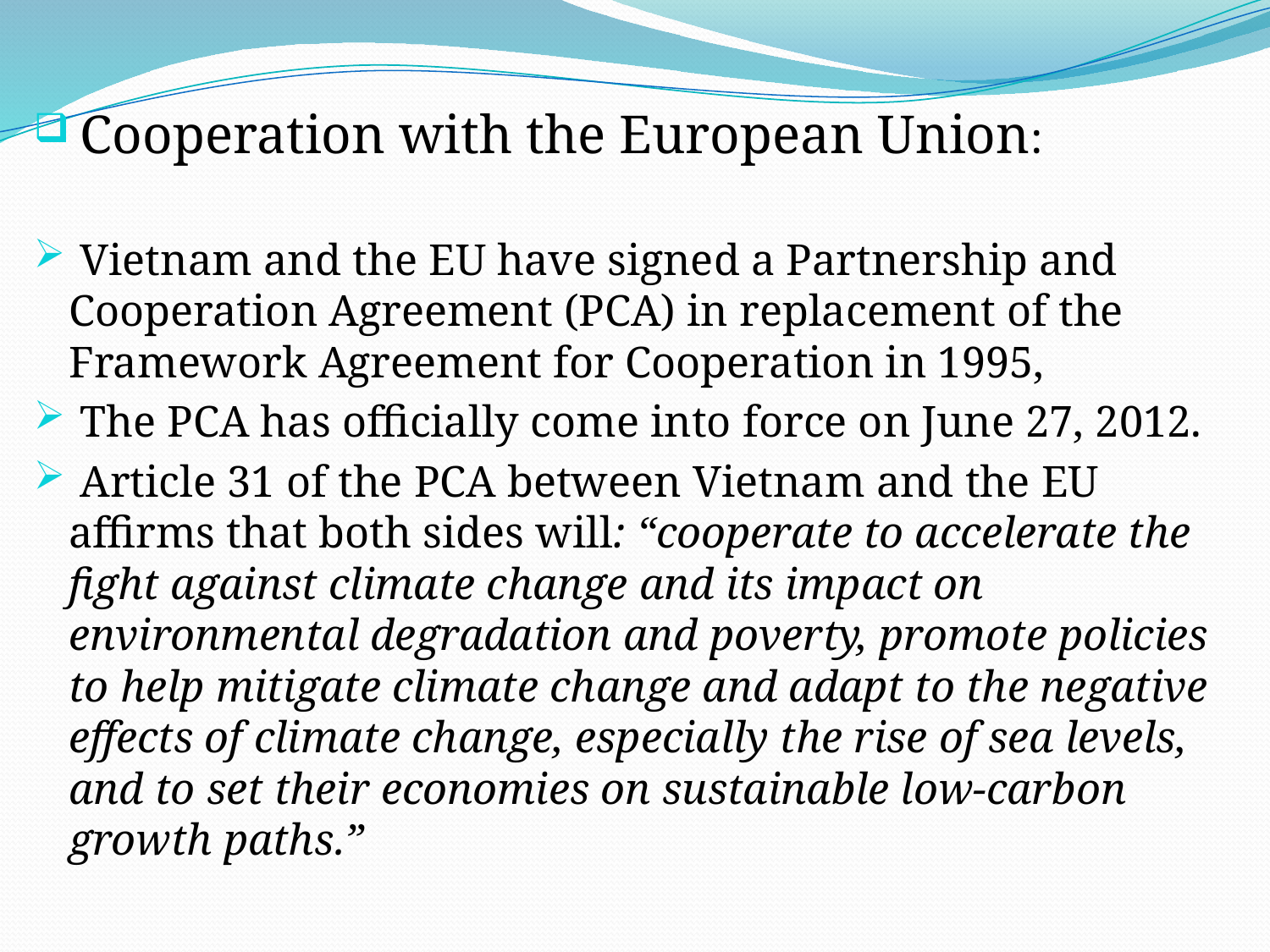

Cooperation with the European Union:

 Vietnam and the EU have signed a Partnership and Cooperation Agreement (PCA) in replacement of the Framework Agreement for Cooperation in 1995,
 The PCA has officially come into force on June 27, 2012.
 Article 31 of the PCA between Vietnam and the EU affirms that both sides will: “cooperate to accelerate the fight against climate change and its impact on environmental degradation and poverty, promote policies to help mitigate climate change and adapt to the negative effects of climate change, especially the rise of sea levels, and to set their economies on sustainable low-carbon growth paths.”